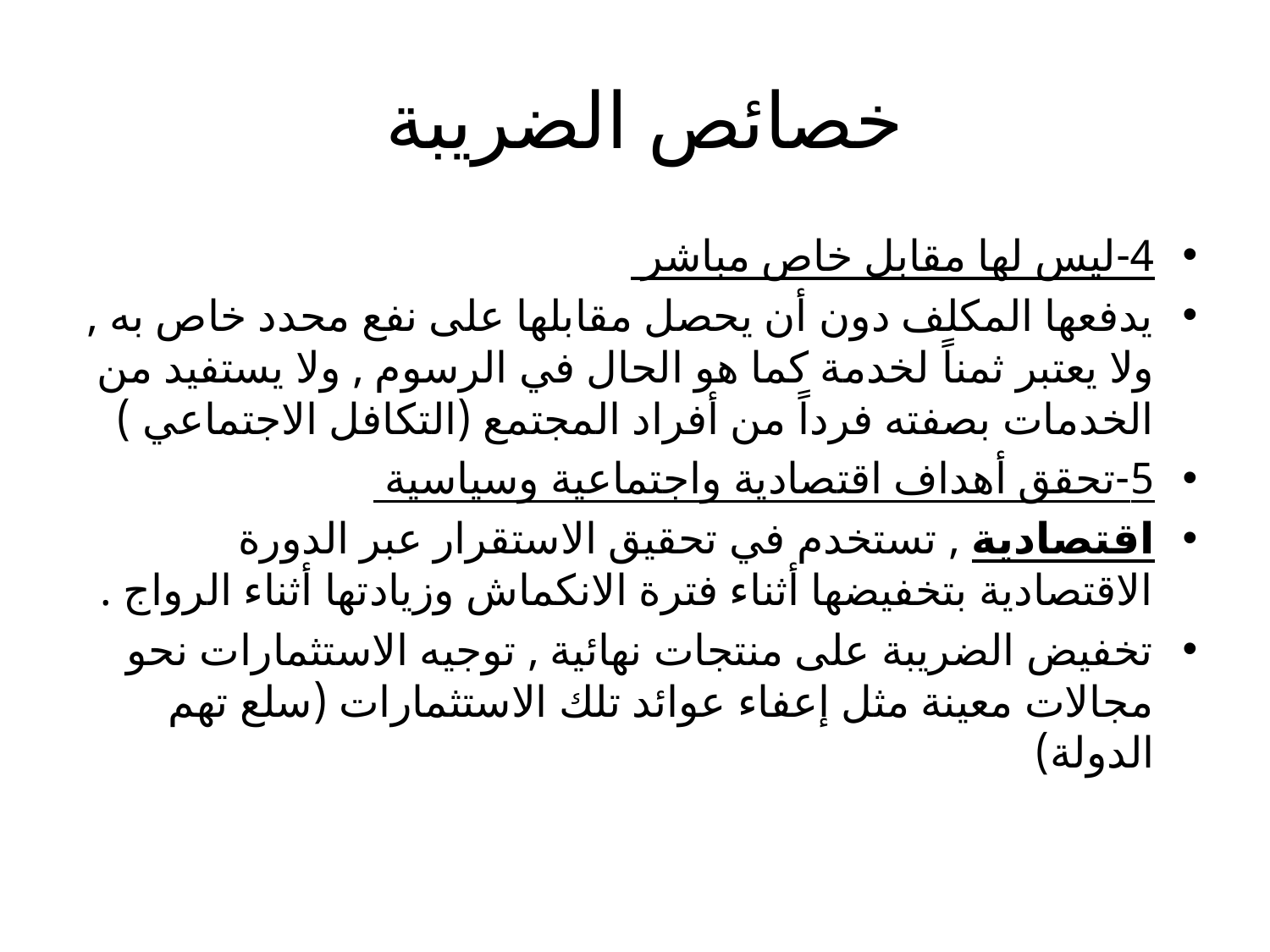

# خصائص الضريبة
4-ليس لها مقابل خاص مباشر
يدفعها المكلف دون أن يحصل مقابلها على نفع محدد خاص به , ولا يعتبر ثمناً لخدمة كما هو الحال في الرسوم , ولا يستفيد من الخدمات بصفته فرداً من أفراد المجتمع (التكافل الاجتماعي )
5-تحقق أهداف اقتصادية واجتماعية وسياسية
اقتصادية , تستخدم في تحقيق الاستقرار عبر الدورة الاقتصادية بتخفيضها أثناء فترة الانكماش وزيادتها أثناء الرواج .
تخفيض الضريبة على منتجات نهائية , توجيه الاستثمارات نحو مجالات معينة مثل إعفاء عوائد تلك الاستثمارات (سلع تهم الدولة)